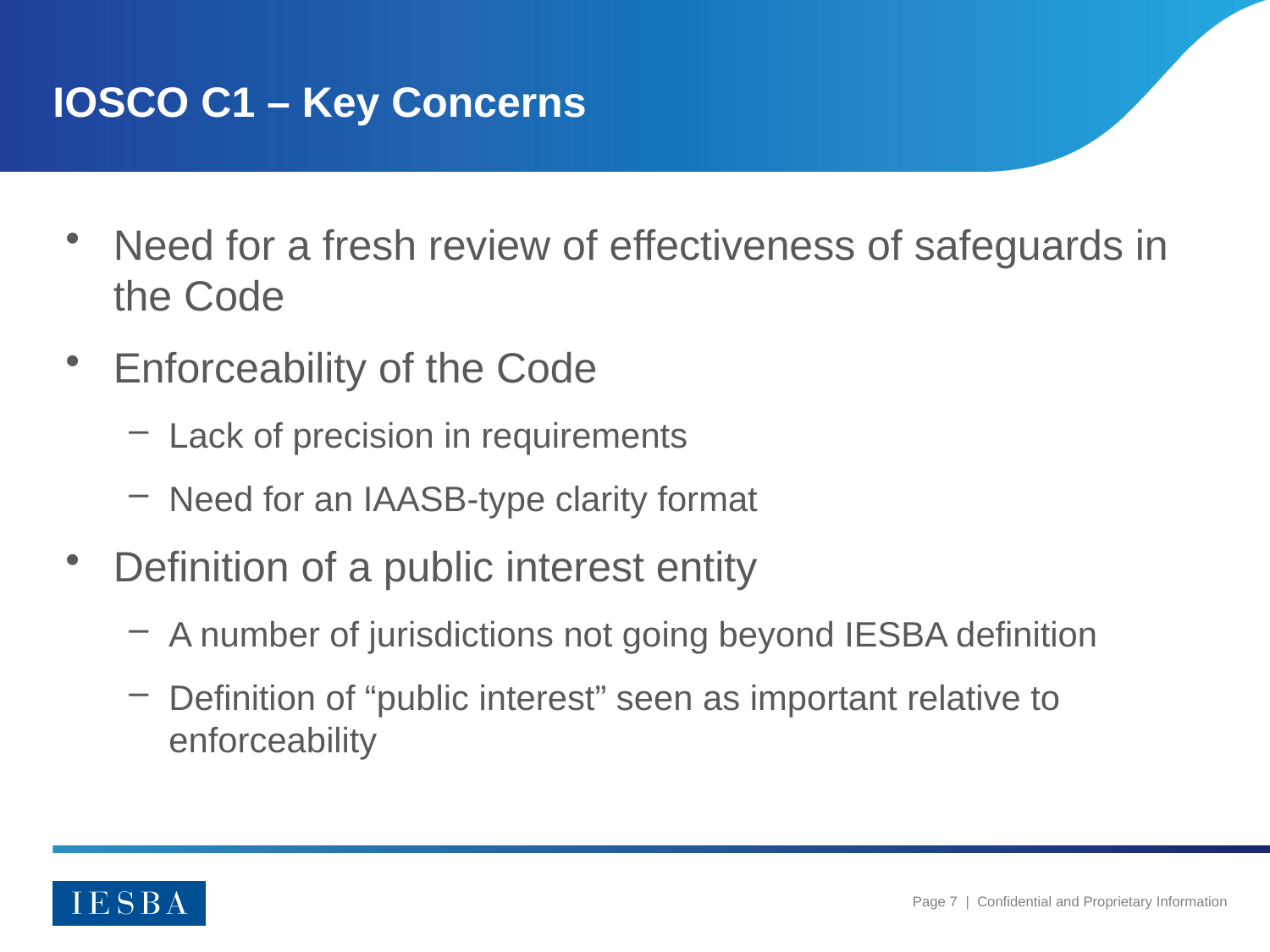

# IOSCO C1 – Key Concerns
Need for a fresh review of effectiveness of safeguards in the Code
Enforceability of the Code
Lack of precision in requirements
Need for an IAASB-type clarity format
Definition of a public interest entity
A number of jurisdictions not going beyond IESBA definition
Definition of “public interest” seen as important relative to enforceability